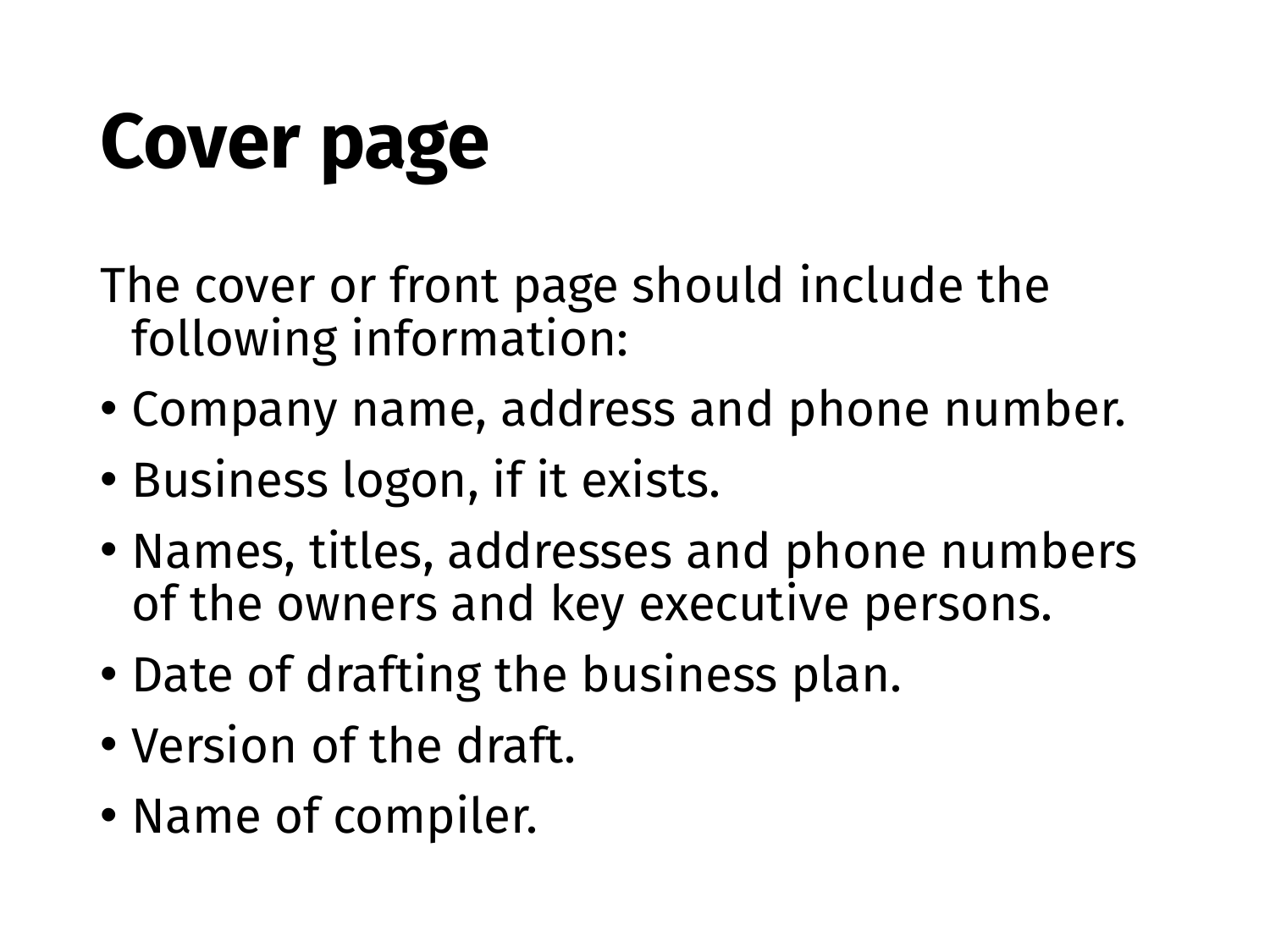

# Cover page
The cover or front page should include the following information:
Company name, address and phone number.
Business logon, if it exists.
Names, titles, addresses and phone numbers of the owners and key executive persons.
Date of drafting the business plan.
Version of the draft.
Name of compiler.